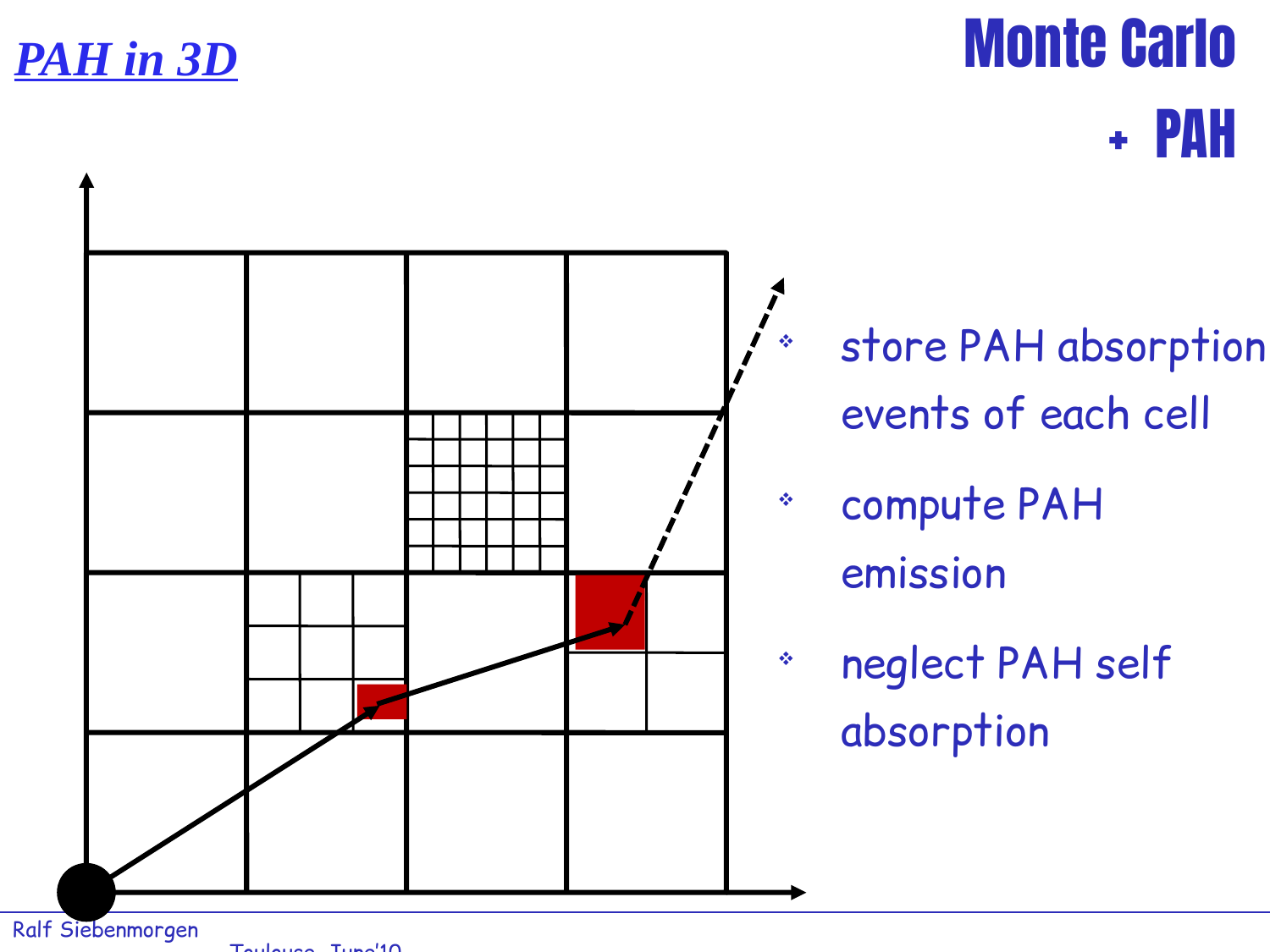

Monte Carlo  +  PAH

store PAH absorption events of each cell
compute PAH emission
neglect PAH self absorption